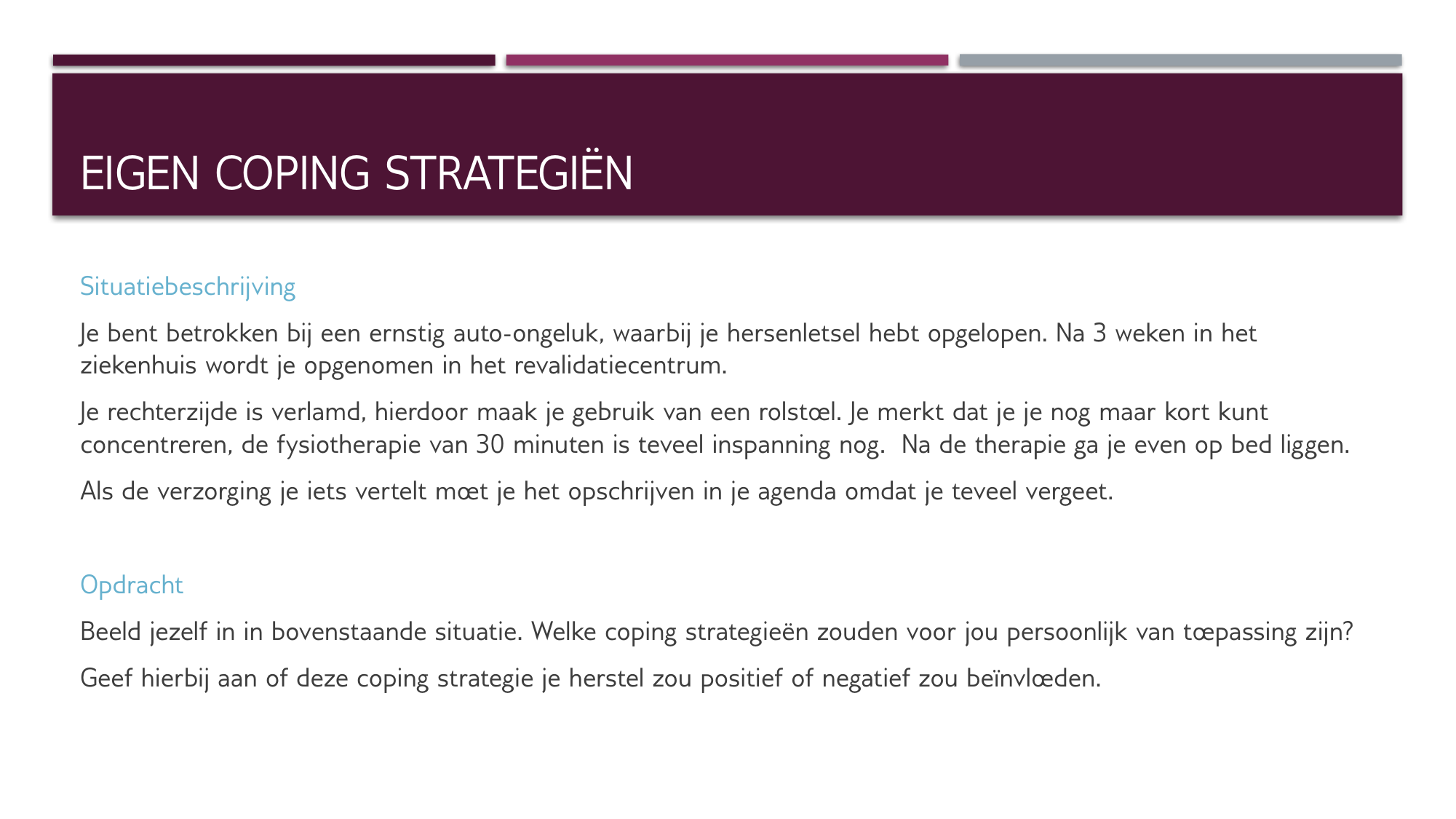

# Eigen coping strategiën
Situatiebeschrijving
Je bent betrokken bij een ernstig auto-ongeluk, waarbij je hersenletsel hebt opgelopen. Na 3 weken in het ziekenhuis wordt je opgenomen in het revalidatiecentrum.
Je rechterzijde is verlamd, hierdoor maak je gebruik van een rolstoel. Je merkt dat je je nog maar kort kunt concentreren, de fysiotherapie van 30 minuten is teveel inspanning nog.  Na de therapie ga je even op bed liggen.
Als de verzorging je iets vertelt moet je het opschrijven in je agenda omdat je teveel vergeet.

Opdracht
Beeld jezelf in in bovenstaande situatie. Welke coping strategieën zouden voor jou persoonlijk van toepassing zijn?
Geef hierbij aan of deze coping strategie je herstel zou positief of negatief zou beïnvloeden.